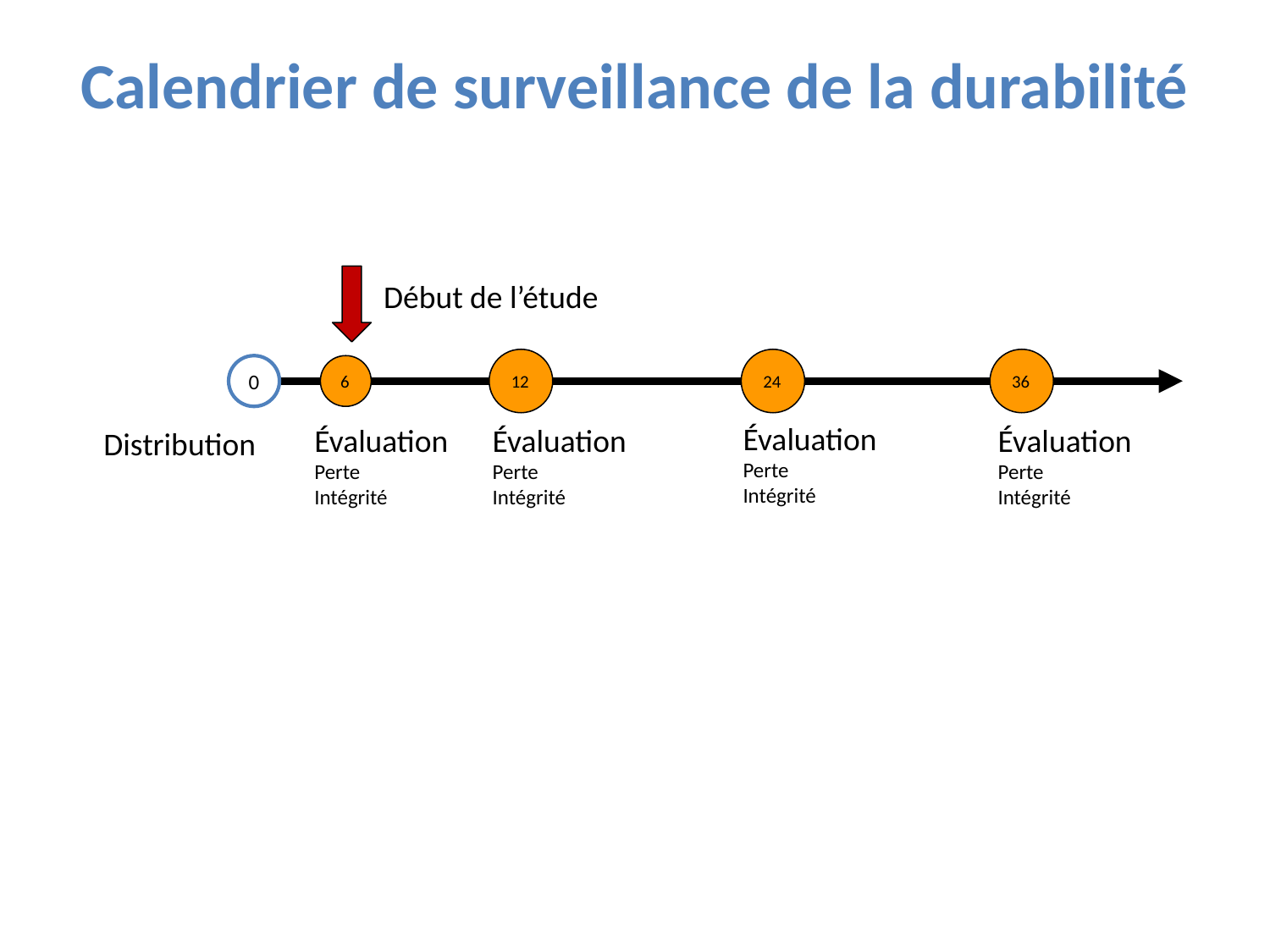

Calendrier de surveillance de la durabilité

Début de l’étude
12
24
36
0
6
Évaluation
Perte
Intégrité

Évaluation
Perte
Intégrité
Évaluation
Perte
Intégrité
Évaluation
Perte
Intégrité
Distribution